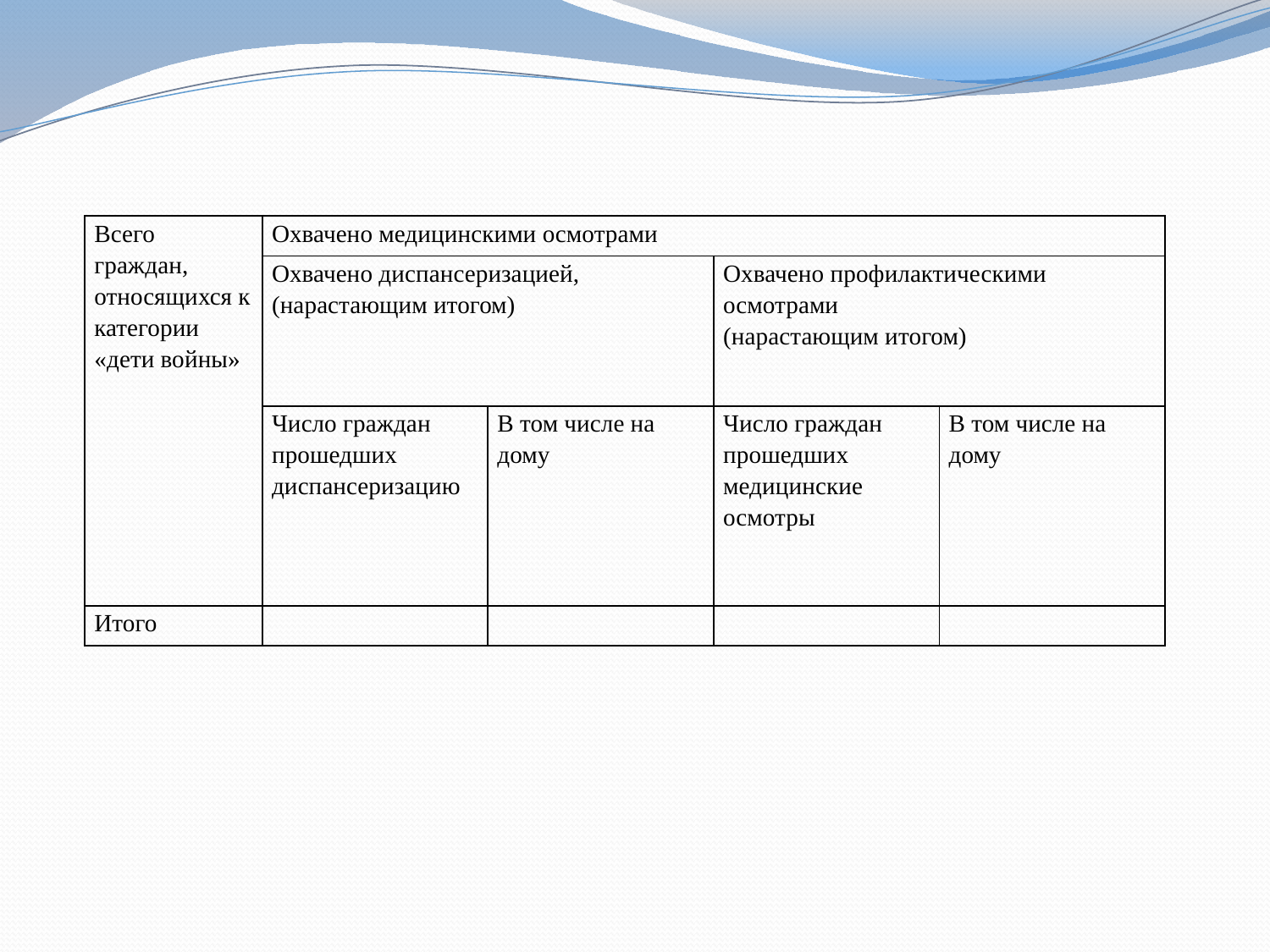

| Всего граждан, относящихся к категории «дети войны» | Охвачено медицинскими осмотрами |  |  |  |
| --- | --- | --- | --- | --- |
|  | Охвачено диспансеризацией, (нарастающим итогом) |  | Охвачено профилактическими осмотрами (нарастающим итогом) |  |
|  | Число граждан прошедших диспансеризацию | В том числе на дому | Число граждан прошедших медицинские осмотры | В том числе на дому |
| Итого |  |  |  |  |